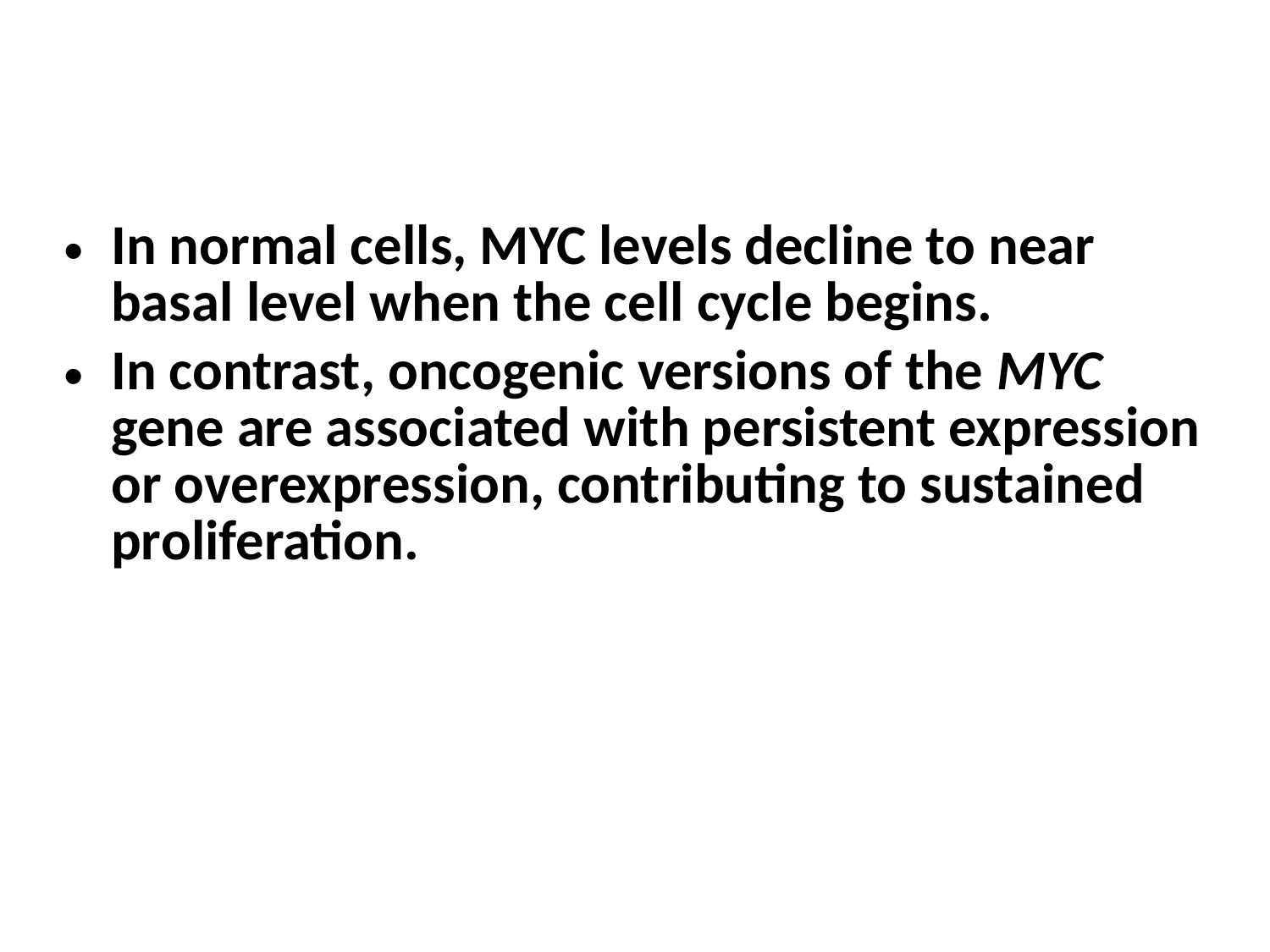

In normal cells, MYC levels decline to near basal level when the cell cycle begins.
In contrast, oncogenic versions of the MYC gene are associated with persistent expression or overexpression, contributing to sustained proliferation.